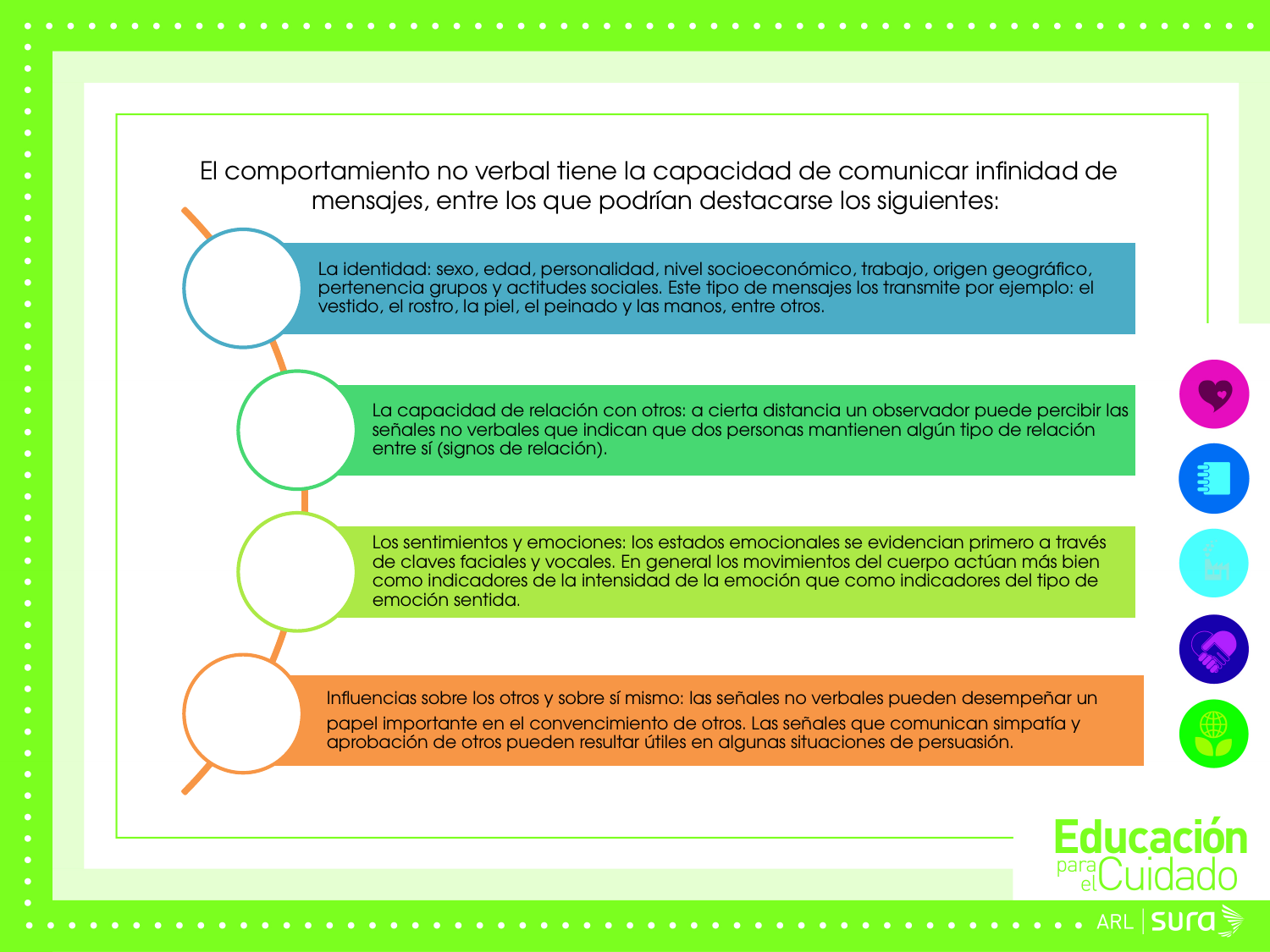

El comportamiento no verbal tiene la capacidad de comunicar infinidad de mensajes, entre los que podrían destacarse los siguientes:
La identidad: sexo, edad, personalidad, nivel socioeconómico, trabajo, origen geográfico, pertenencia grupos y actitudes sociales. Este tipo de mensajes los transmite por ejemplo: el vestido, el rostro, la piel, el peinado y las manos, entre otros.
La capacidad de relación con otros: a cierta distancia un observador puede percibir las señales no verbales que indican que dos personas mantienen algún tipo de relación entre sí (signos de relación).
Los sentimientos y emociones: los estados emocionales se evidencian primero a través de claves faciales y vocales. En general los movimientos del cuerpo actúan más bien como indicadores de la intensidad de la emoción que como indicadores del tipo de emoción sentida.
Influencias sobre los otros y sobre sí mismo: las señales no verbales pueden desempeñar un
papel importante en el convencimiento de otros. Las señales que comunican simpatía y aprobación de otros pueden resultar útiles en algunas situaciones de persuasión.